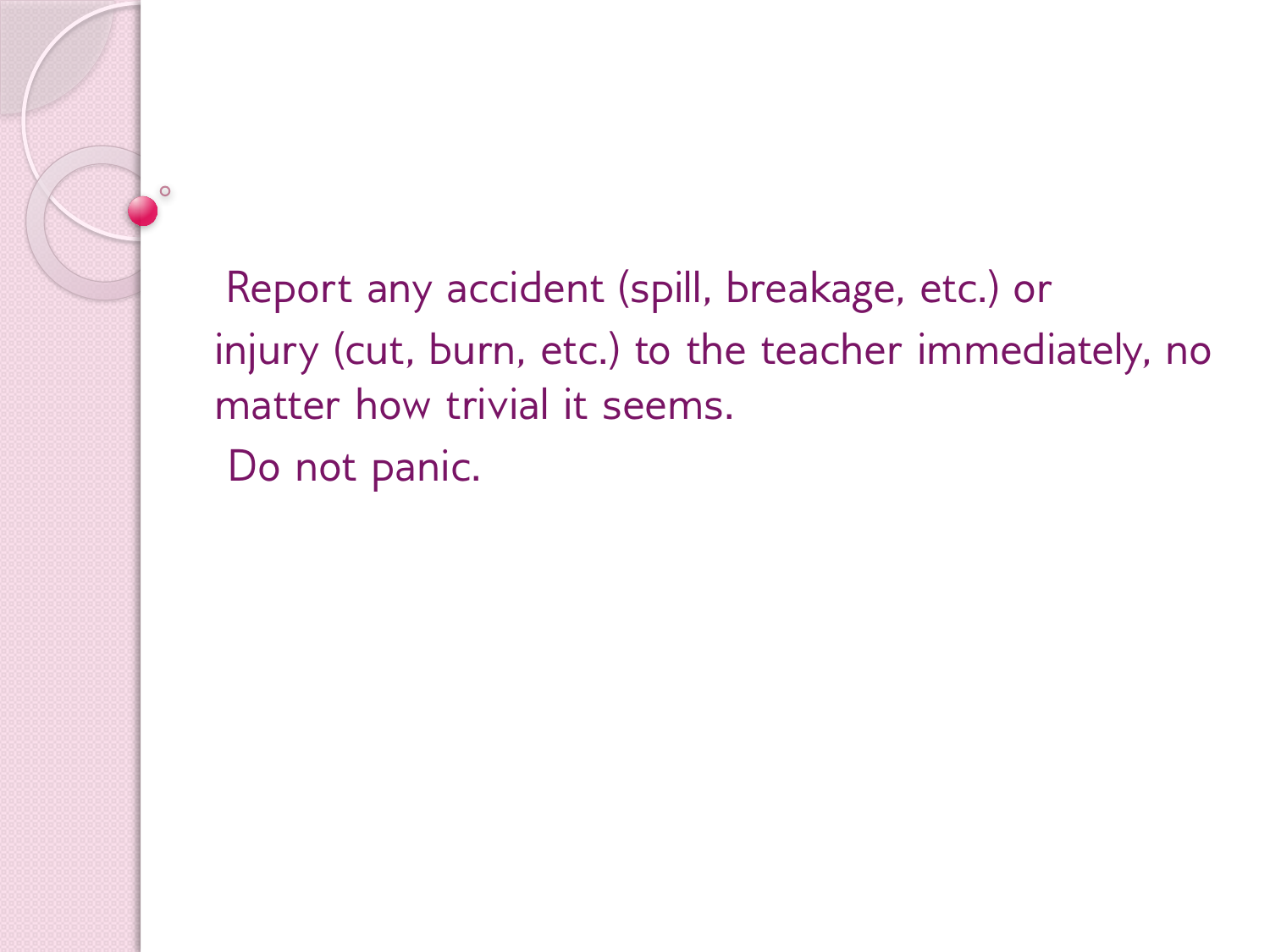

#
 Report any accident (spill, breakage, etc.) or
injury (cut, burn, etc.) to the teacher immediately, no matter how trivial it seems.
 Do not panic.